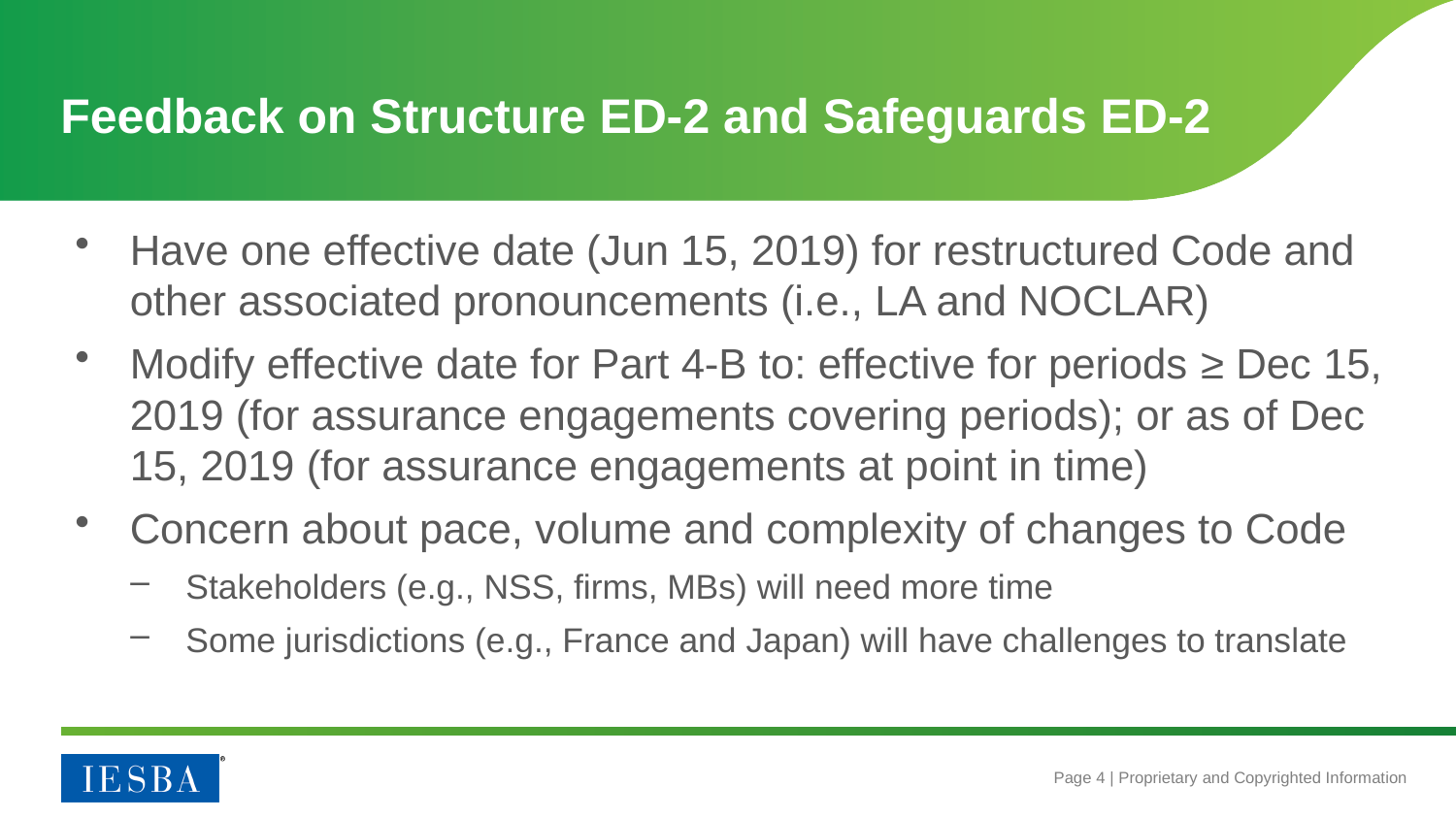

# Feedback on Structure ED-2 and Safeguards ED-2
Have one effective date (Jun 15, 2019) for restructured Code and other associated pronouncements (i.e., LA and NOCLAR)
Modify effective date for Part 4-B to: effective for periods ≥ Dec 15, 2019 (for assurance engagements covering periods); or as of Dec 15, 2019 (for assurance engagements at point in time)
Concern about pace, volume and complexity of changes to Code
Stakeholders (e.g., NSS, firms, MBs) will need more time
Some jurisdictions (e.g., France and Japan) will have challenges to translate